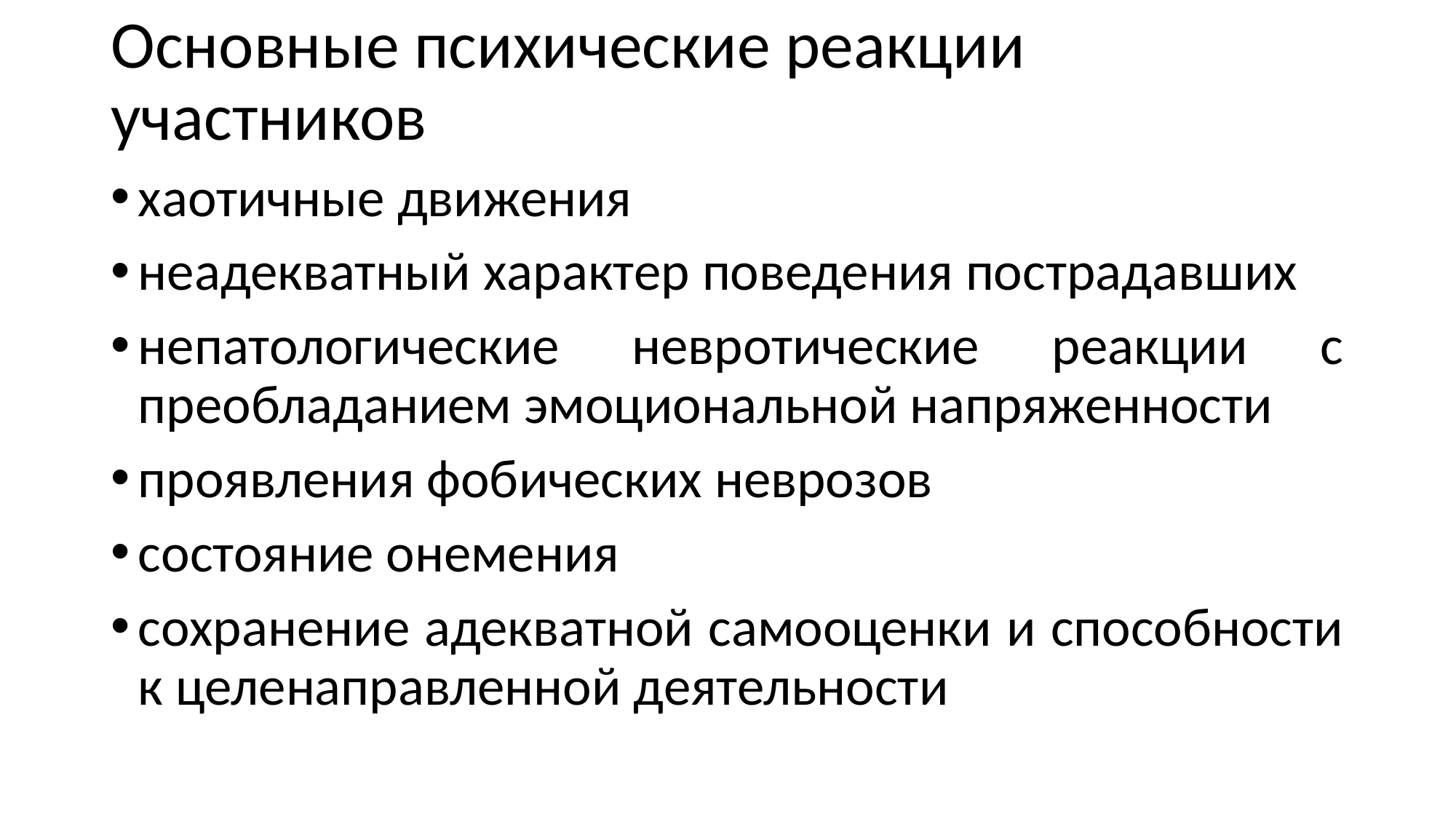

# Основные психические реакции участников
хаотичные движения
неадекватный характер поведения пострадавших
непатологические невротические реакции с преобладанием эмоциональной напряженности
проявления фобических неврозов
состояние онемения
сохранение адекватной самооценки и способности к целенаправленной деятельности